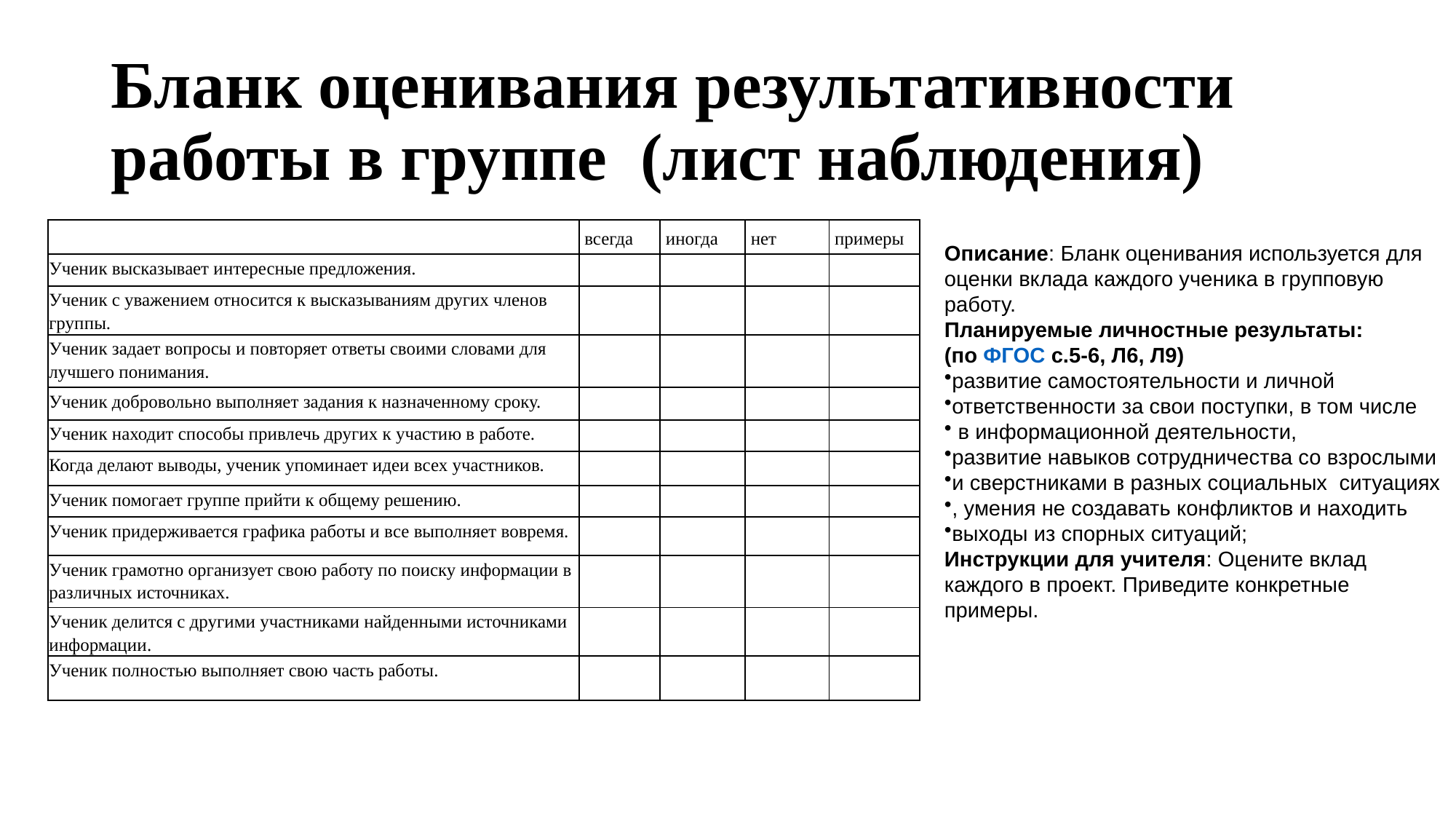

# Бланк оценивания результативности работы в группе  (лист наблюдения)
|  | всегда | иногда | нет | примеры |
| --- | --- | --- | --- | --- |
| Ученик высказывает интересные предложения. |  |  |  |  |
| Ученик с уважением относится к высказываниям других членов группы. |  |  |  |  |
| Ученик задает вопросы и повторяет ответы своими словами для лучшего понимания. |  |  |  |  |
| Ученик добровольно выполняет задания к назначенному сроку. |  |  |  |  |
| Ученик находит способы привлечь других к участию в работе. |  |  |  |  |
| Когда делают выводы, ученик упоминает идеи всех участников. |  |  |  |  |
| Ученик помогает группе прийти к общему решению. |  |  |  |  |
| Ученик придерживается графика работы и все выполняет вовремя. |  |  |  |  |
| Ученик грамотно организует свою работу по поиску информации в различных источниках. |  |  |  |  |
| Ученик делится с другими участниками найденными источниками информации. |  |  |  |  |
| Ученик полностью выполняет свою часть работы. |  |  |  |  |
Описание: Бланк оценивания используется для
оценки вклада каждого ученика в групповую
работу.
Планируемые личностные результаты:
(по ФГОС с.5-6, Л6, Л9)
развитие самостоятельности и личной
ответственности за свои поступки, в том числе
 в информационной деятельности,
развитие навыков сотрудничества со взрослыми
и сверстниками в разных социальных  ситуациях
, умения не создавать конфликтов и находить
выходы из спорных ситуаций;
Инструкции для учителя: Оцените вклад
каждого в проект. Приведите конкретные
примеры.